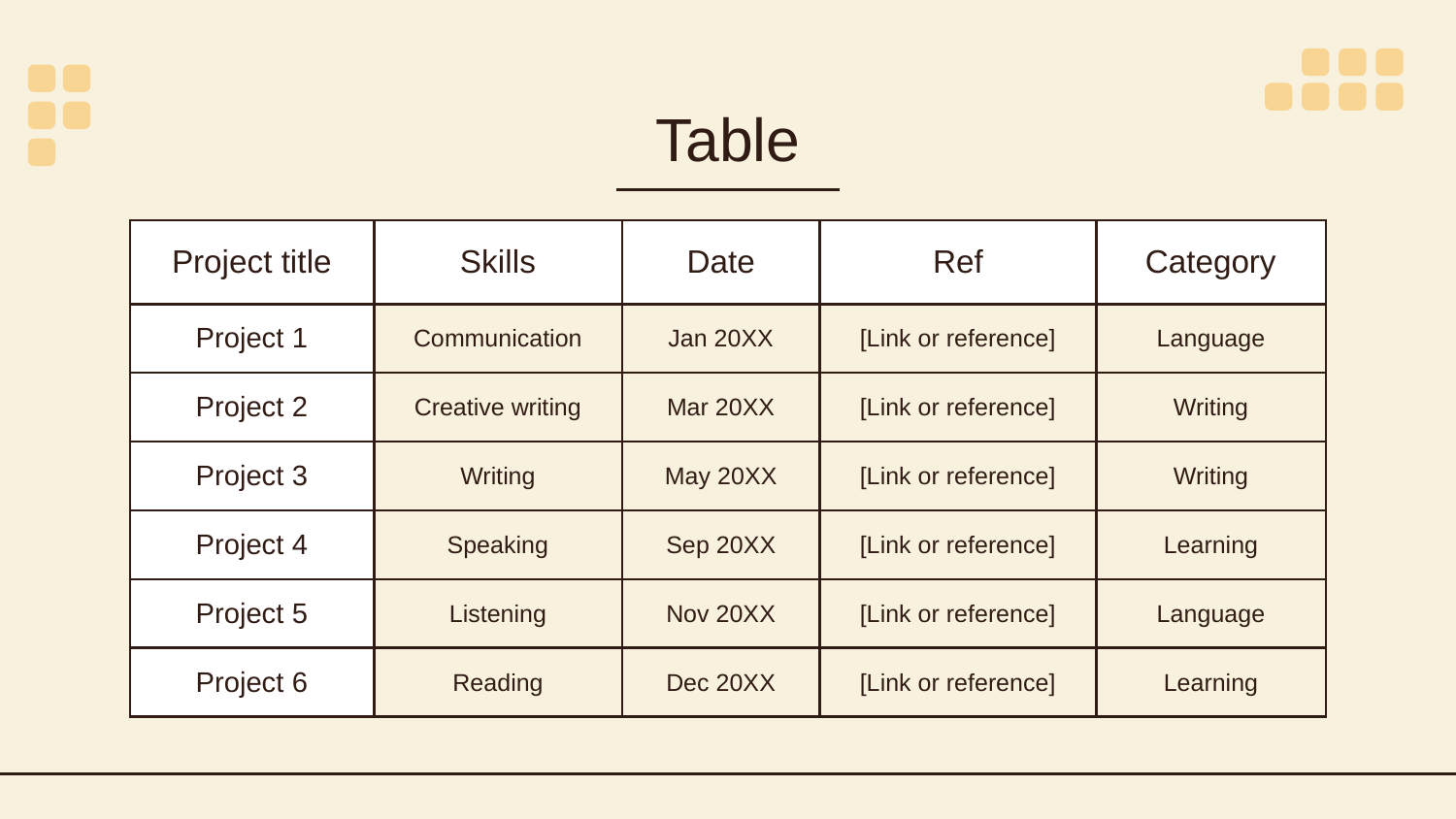

# Table
| Project title | Skills | Date | Ref | Category |
| --- | --- | --- | --- | --- |
| Project 1 | Communication | Jan 20XX | [Link or reference] | Language |
| Project 2 | Creative writing | Mar 20XX | [Link or reference] | Writing |
| Project 3 | Writing | May 20XX | [Link or reference] | Writing |
| Project 4 | Speaking | Sep 20XX | [Link or reference] | Learning |
| Project 5 | Listening | Nov 20XX | [Link or reference] | Language |
| Project 6 | Reading | Dec 20XX | [Link or reference] | Learning |